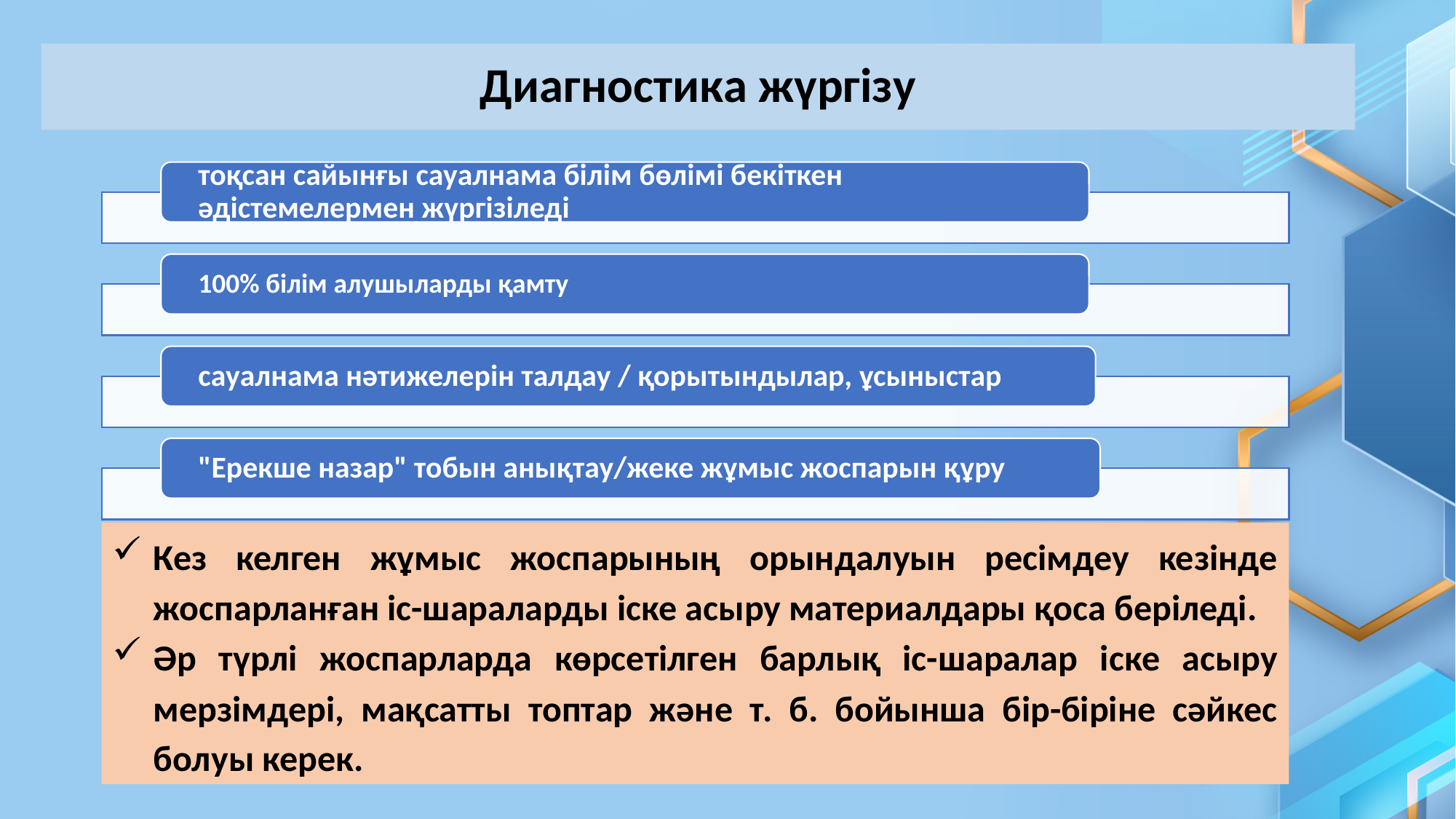

# Диагностика жүргізу
тоқсан сайынғы сауалнама білім бөлімі бекіткен әдістемелермен жүргізіледі
100% білім алушыларды қамту
сауалнама нәтижелерін талдау / қорытындылар, ұсыныстар
"Ерекше назар" тобын анықтау/жеке жұмыс жоспарын құру
Кез келген жұмыс жоспарының орындалуын ресімдеу кезінде жоспарланған іс-шараларды іске асыру материалдары қоса беріледі.
Әр түрлі жоспарларда көрсетілген барлық іс-шаралар іске асыру мерзімдері, мақсатты топтар және т. б. бойынша бір-біріне сәйкес болуы керек.